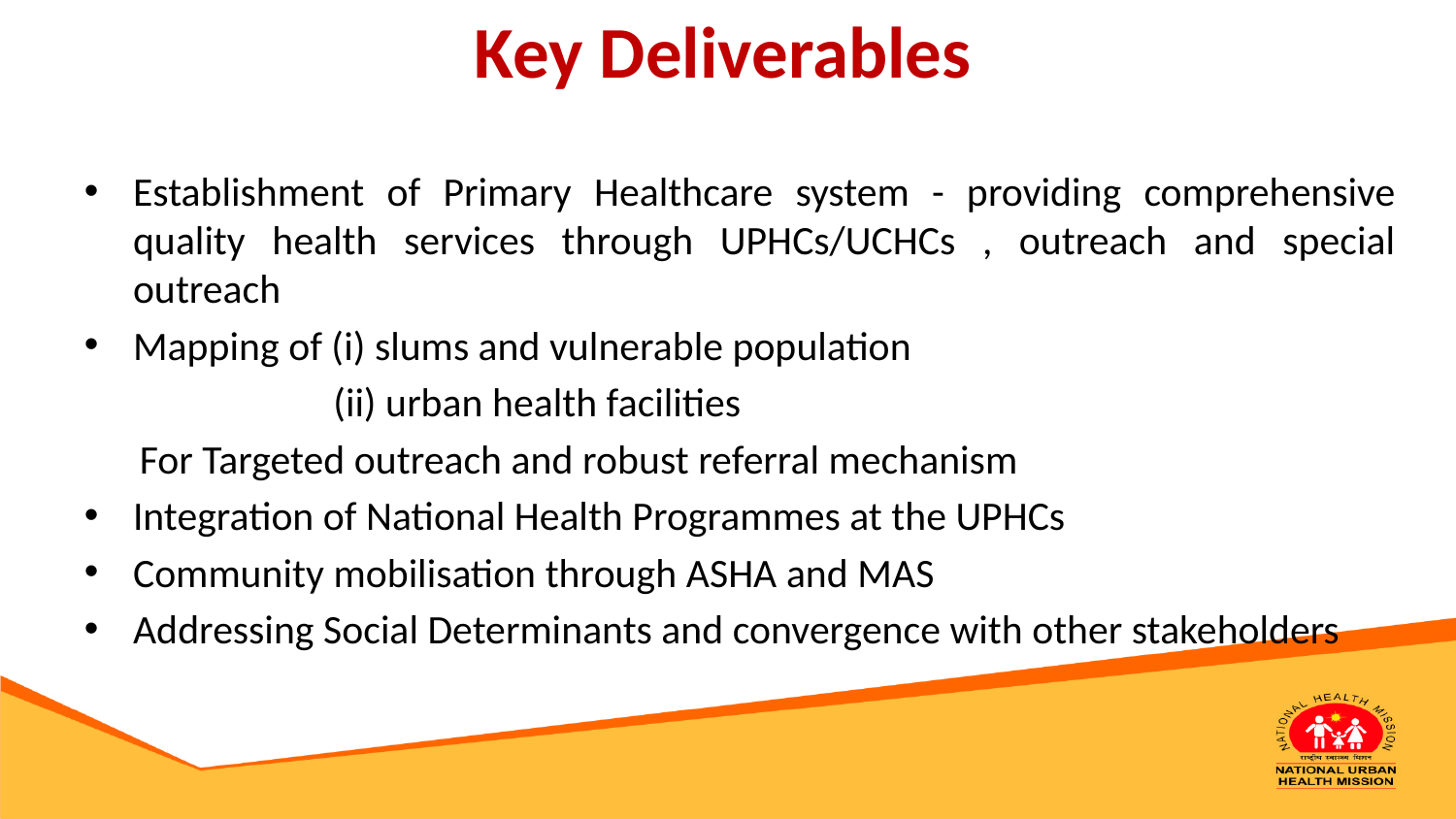

# Key Deliverables

Establishment of Primary Healthcare system - providing comprehensive quality health services through UPHCs/UCHCs , outreach and special outreach
Mapping of (i) slums and vulnerable population
                           (ii) urban health facilities
      For Targeted outreach and robust referral mechanism
Integration of National Health Programmes at the UPHCs
Community mobilisation through ASHA and MAS
Addressing Social Determinants and convergence with other stakeholders